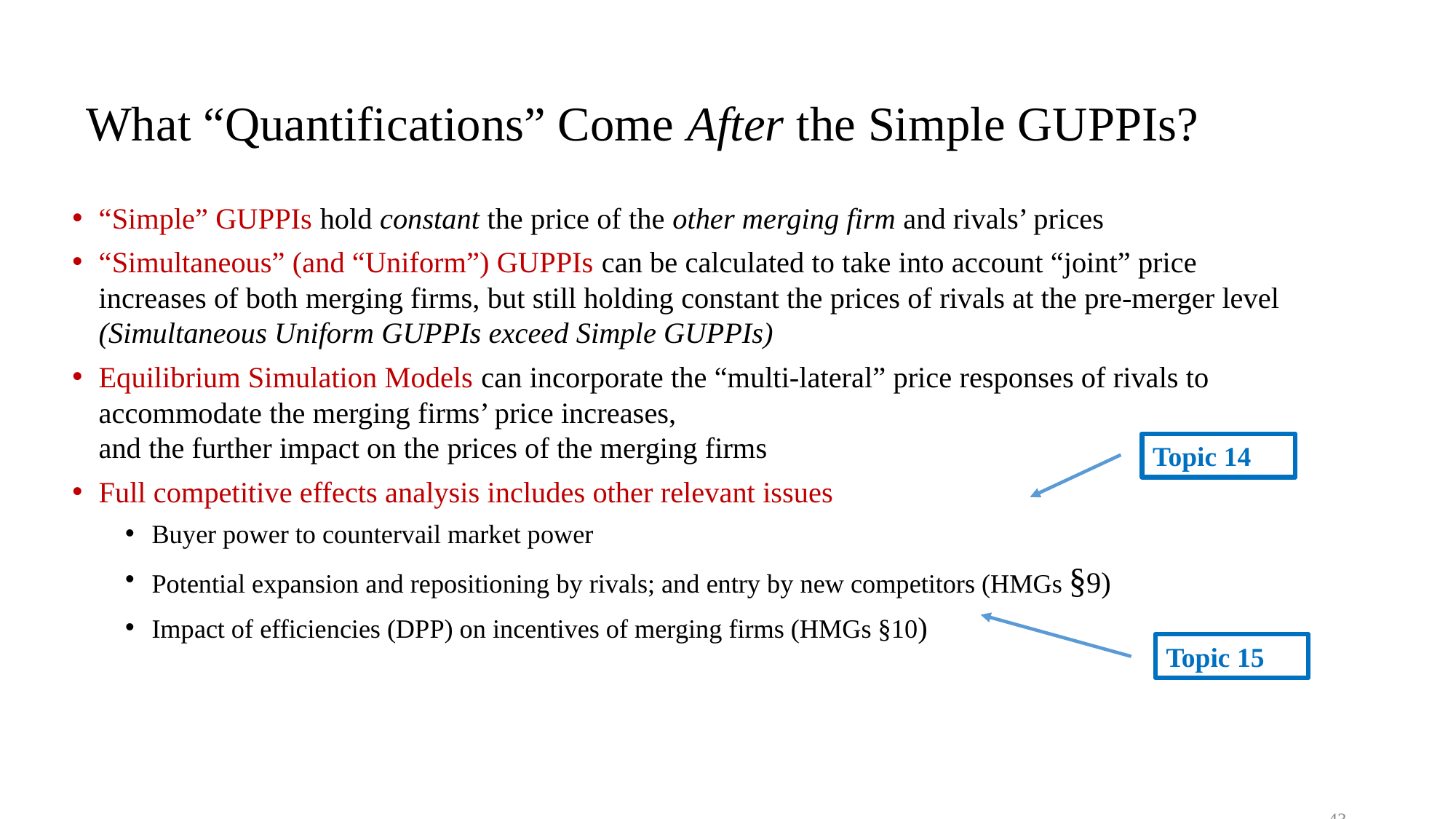

# What “Quantifications” Come After the Simple GUPPIs?
“Simple” GUPPIs hold constant the price of the other merging firm and rivals’ prices
“Simultaneous” (and “Uniform”) GUPPIs can be calculated to take into account “joint” price increases of both merging firms, but still holding constant the prices of rivals at the pre-merger level  (Simultaneous Uniform GUPPIs exceed Simple GUPPIs)
Equilibrium Simulation Models can incorporate the “multi-lateral” price responses of rivals to accommodate the merging firms’ price increases,
and the further impact on the prices of the merging firms
Full competitive effects analysis includes other relevant issues
Buyer power to countervail market power
Potential expansion and repositioning by rivals; and entry by new competitors (HMGs §9)
Impact of efficiencies (DPP) on incentives of merging firms (HMGs §10)

Topic 14
Topic 15
43